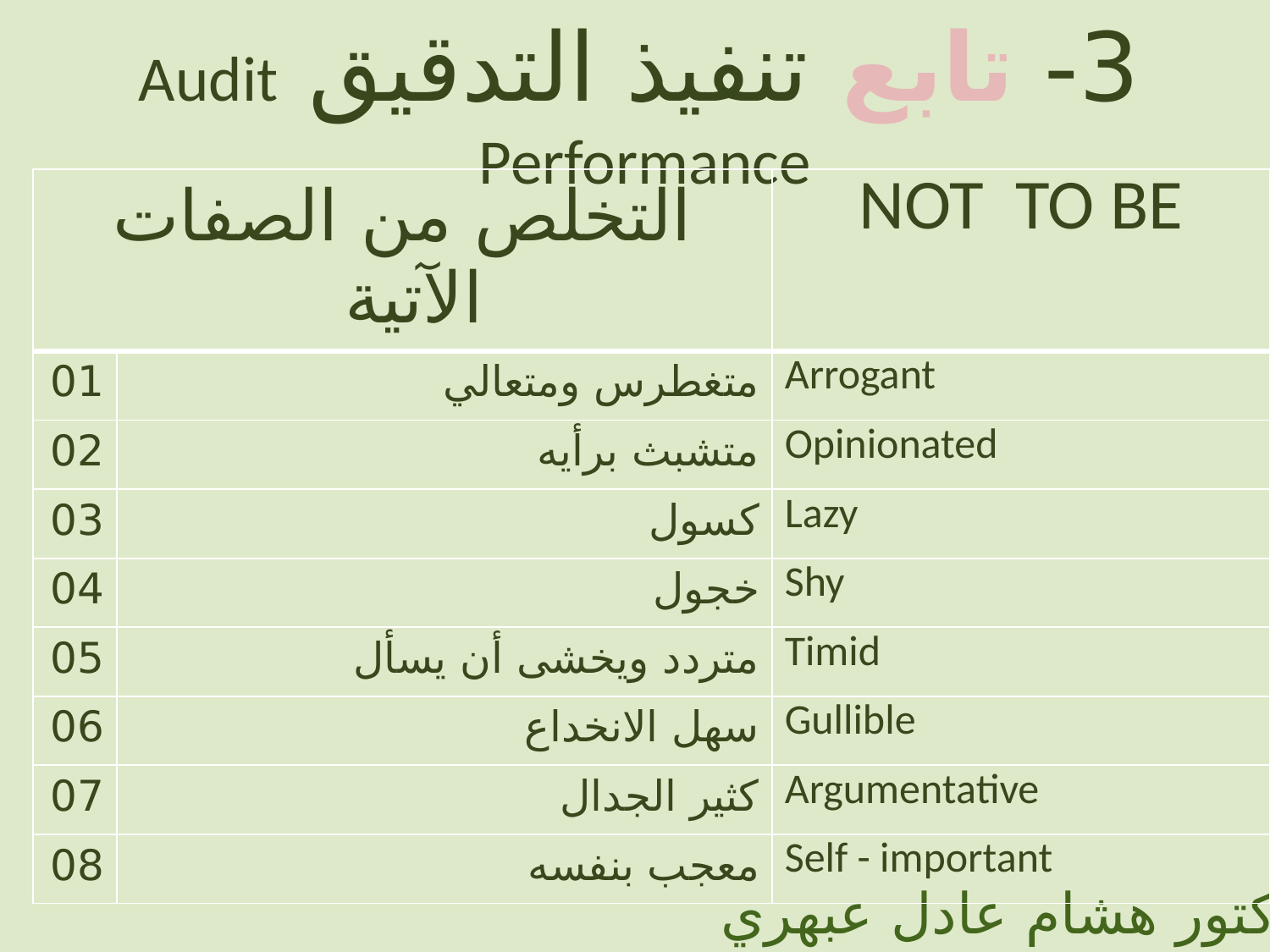

3- تابع تنفيذ التدقيق Audit Performance
| التخلص من الصفات الآتية |  | NOT TO BE |
| --- | --- | --- |
| 01 | متغطرس ومتعالي | Arrogant |
| 02 | متشبث برأيه | Opinionated |
| 03 | كسول | Lazy |
| 04 | خجول | Shy |
| 05 | متردد ويخشى أن يسأل | Timid |
| 06 | سهل الانخداع | Gullible |
| 07 | كثير الجدال | Argumentative |
| 08 | معجب بنفسه | Self - important |
الدكتور هشام عادل عبهري